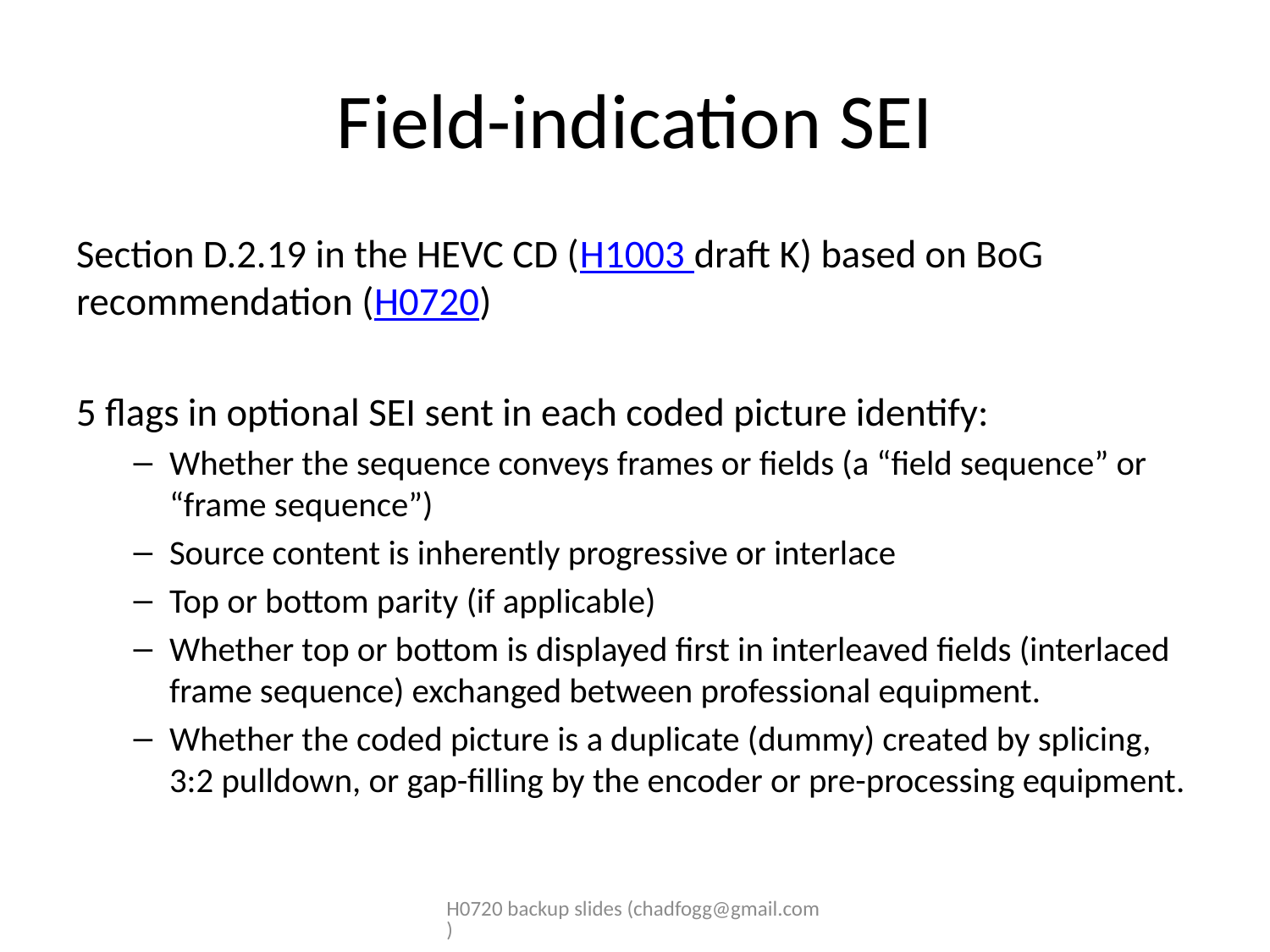

# Field-indication SEI
Section D.2.19 in the HEVC CD (H1003 draft K) based on BoG recommendation (H0720)

5 flags in optional SEI sent in each coded picture identify:
Whether the sequence conveys frames or fields (a “field sequence” or “frame sequence”)
Source content is inherently progressive or interlace
Top or bottom parity (if applicable)
Whether top or bottom is displayed first in interleaved fields (interlaced frame sequence) exchanged between professional equipment.
Whether the coded picture is a duplicate (dummy) created by splicing, 3:2 pulldown, or gap-filling by the encoder or pre-processing equipment.
H0720 backup slides (chadfogg@gmail.com)